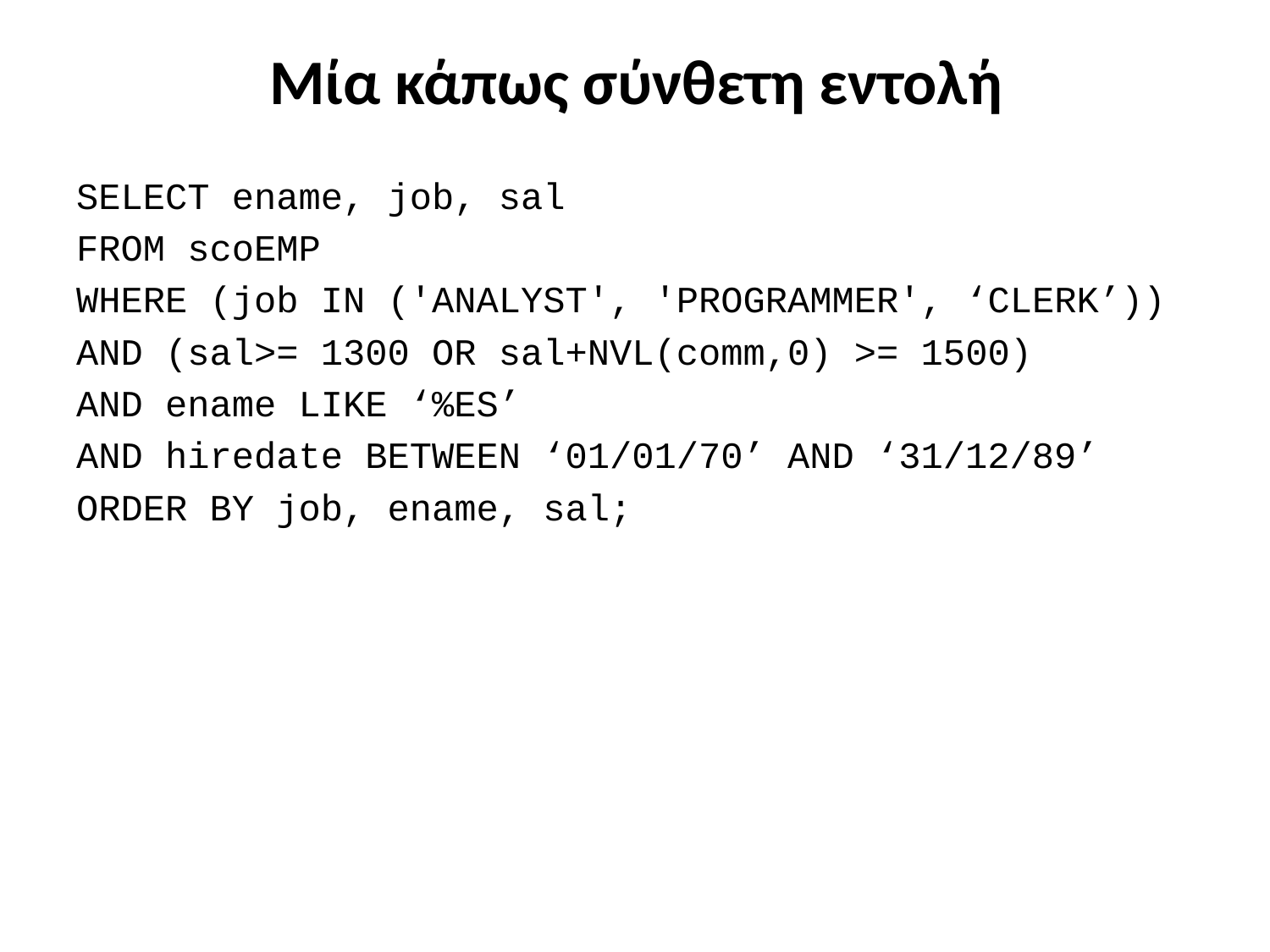

# Μία κάπως σύνθετη εντολή
SELECT ename, job, sal
FROM scoEMP
WHERE (job IN ('ANALYST', 'PROGRAMMER', ‘CLERK’))
AND (sal>= 1300 OR sal+NVL(comm,0) >= 1500)
AND ename LIKE ‘%ES’
AND hiredate BETWEEN ‘01/01/70’ AND ‘31/12/89’
ORDER BY job, ename, sal;